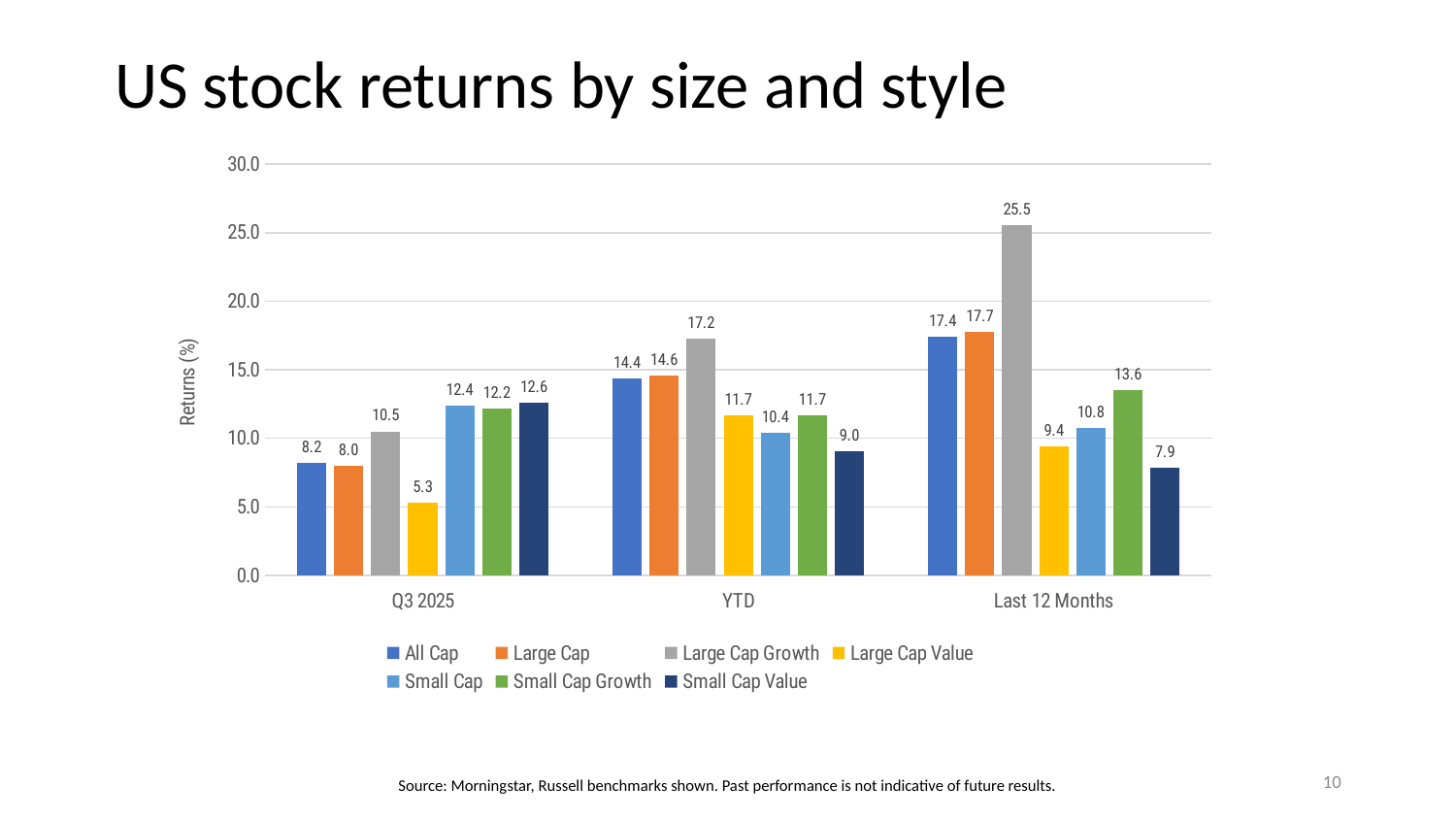

# US stock returns by size and style

### Chart

| Category | All Cap | Large Cap | Large Cap Growth | Large Cap Value | Small Cap | Small Cap Growth | Small Cap Value |
|---|---|---|---|---|---|---|---|
| Q3 2025 | 8.17618 | 7.99206 | 10.5099 | 5.32976 | 12.3948 | 12.19372 | 12.60409 |
| YTD | 14.39662 | 14.59975 | 17.24305 | 11.6535 | 10.38853 | 11.65496 | 9.04419 |
| Last 12 Months | 17.40901 | 17.74835 | 25.53273 | 9.44175 | 10.75775 | 13.55751 | 7.88499 |
10
Source: Morningstar, Russell benchmarks shown. Past performance is not indicative of future results.